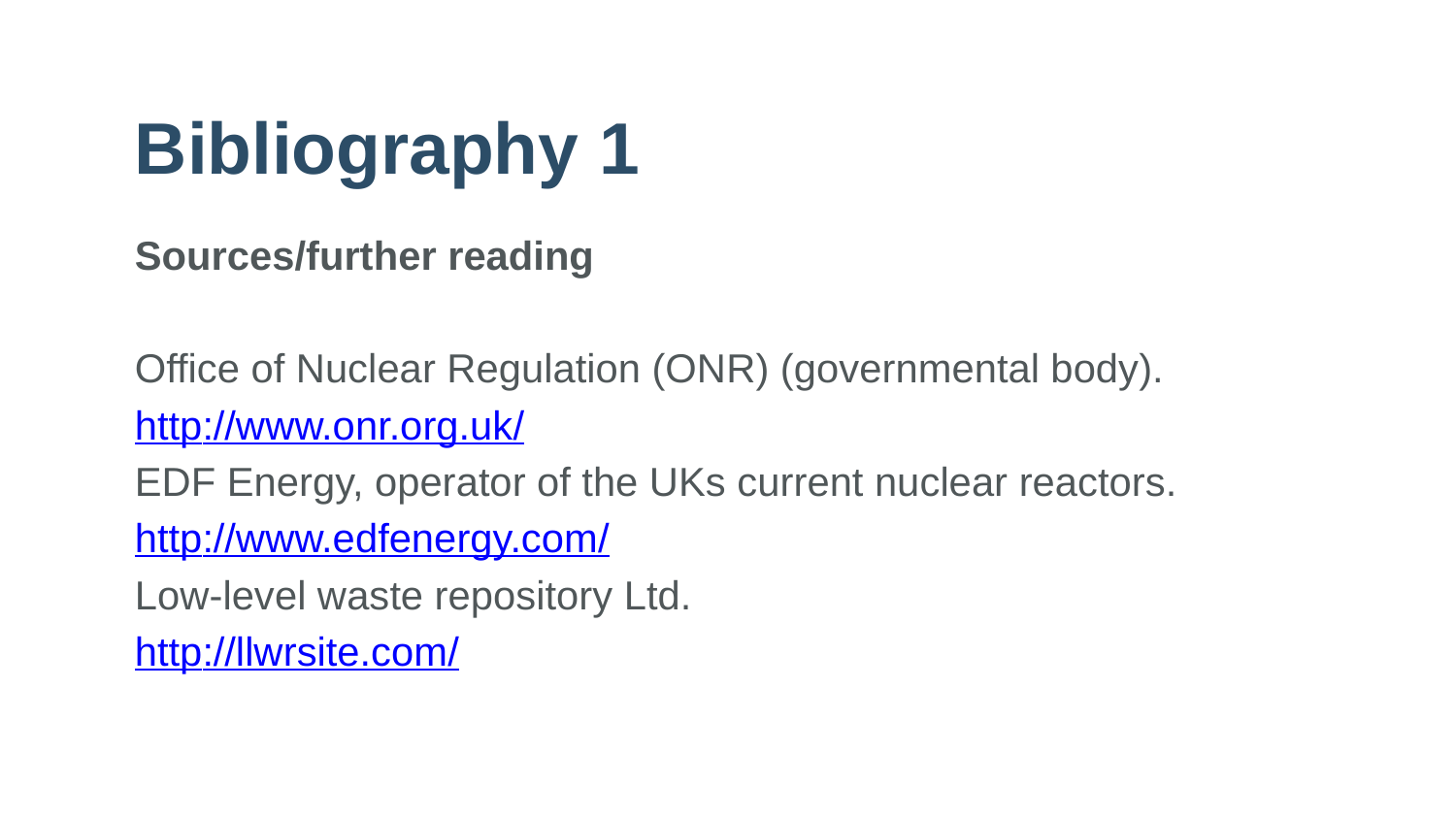

# Bibliography 1
Sources/further reading

Office of Nuclear Regulation (ONR) (governmental body).
http://www.onr.org.uk/
EDF Energy, operator of the UKs current nuclear reactors.
http://www.edfenergy.com/
Low-level waste repository Ltd.
http://llwrsite.com/